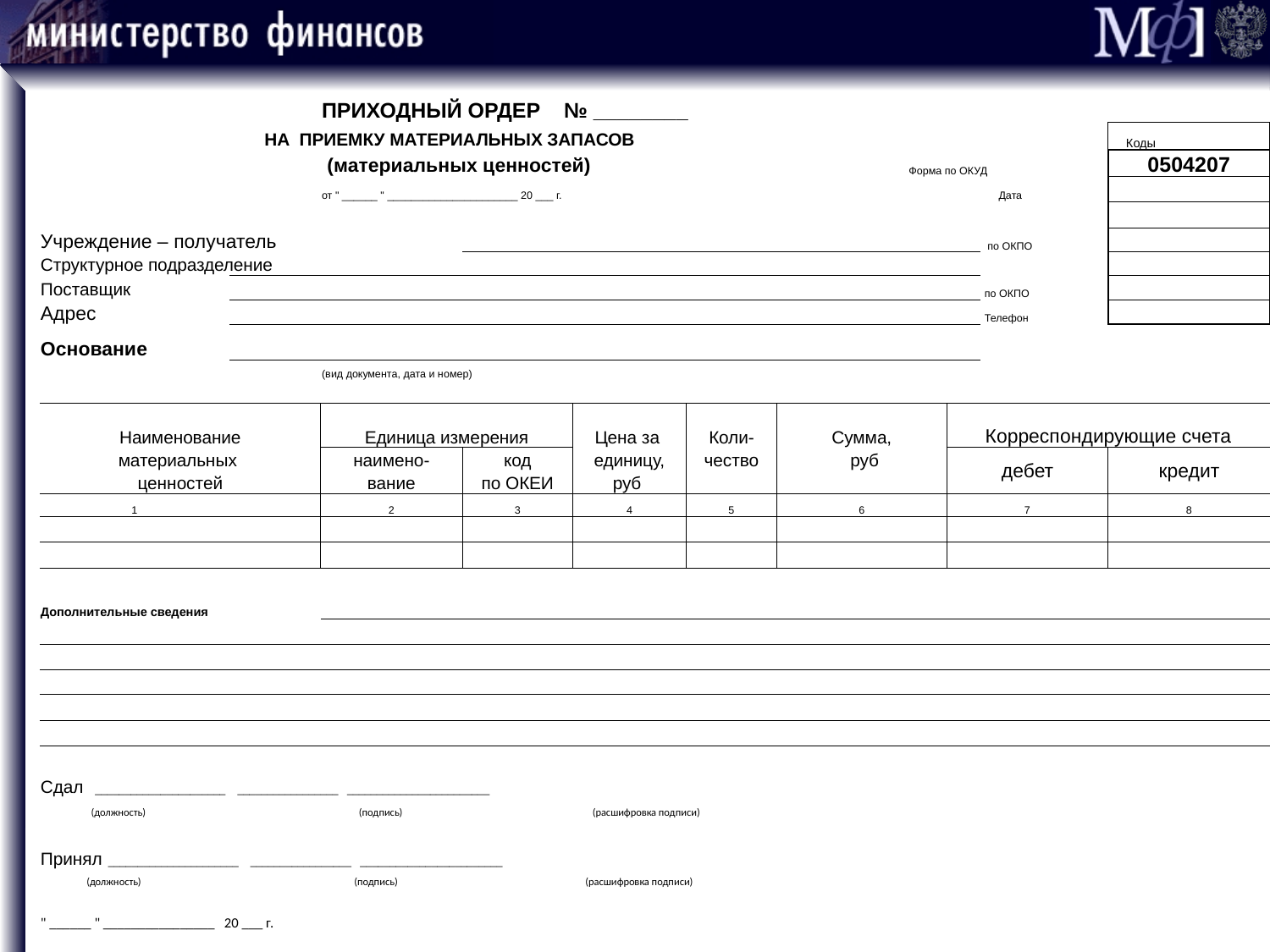

|  |  |  |  |  |  |  |  |  |  |  |  |  |  |  |
| --- | --- | --- | --- | --- | --- | --- | --- | --- | --- | --- | --- | --- | --- | --- |
|  |  |  | ПРИХОДНЫЙ ОРДЕР № \_\_\_\_\_\_\_\_ |  |  |  |  |  |  |  |  |  |  |  |
|  |  | НА ПРИЕМКУ МАТЕРИАЛЬНЫХ ЗАПАСОВ |  |  |  |  |  |  |  |  |  |  | Коды |  |
|  |  |  | (материальных ценностей) |  |  |  |  |  | Форма по ОКУД |  |  |  | 0504207 |  |
|  |  |  | от " \_\_\_\_\_\_ " \_\_\_\_\_\_\_\_\_\_\_\_\_\_\_\_\_\_\_\_\_\_ 20 \_\_\_ г. |  |  |  |  |  |  |  |  | Дата |  |  |
|  |  |  |  |  |  |  |  |  |  |  |  |  |  |  |
| Учреждение – получатель |  |  |  |  |  |  |  |  |  |  | по ОКПО |  |  |  |
| Структурное подразделение |  |  |  |  |  |  |  |  |  |  |  |  |  |  |
| Поставщик |  |  |  |  |  |  |  |  |  |  | по ОКПО |  |  |  |
| Адрес |  |  |  |  |  |  |  |  |  |  | Телефон |  |  |  |
| Основание |  |  |  |  |  |  |  |  |  |  |  |  |  |  |
|  |  |  | (вид документа, дата и номер) |  |  |  |  |  |  |  |  |  |  |  |
|  |  |  |  |  |  |  |  |  |  |  |  |  |  |  |
| Наименование |  |  | Единица измерения |  | Цена за | Коли- | Сумма, |  |  | Корреспондирующие счета |  |  |  |  |
| материальных |  |  | наимено- | код | единицу, | чество |  | руб |  | дебет |  |  | кредит |  |
| ценностей |  |  | вание | по ОКЕИ | руб |  |  |  |  |  |  |  |  |  |
| 1 |  |  | 2 | 3 | 4 | 5 | 6 |  |  | 7 |  |  | 8 |  |
|  |  |  |  |  |  |  |  |  |  |  |  |  |  |  |
|  |  |  |  |  |  |  |  |  |  |  |  |  |  |  |
|  |  |  |  |  |  |  |  |  |  |  |  |  |  |  |
| Дополнительные сведения |  |  |  |  |  |  |  |  |  |  |  |  |  |  |
|  |  |  |  |  |  |  |  |  |  |  |  |  |  |  |
|  |  |  |  |  |  |  |  |  |  |  |  |  |  |  |
|  |  |  |  |  |  |  |  |  |  |  |  |  |  |  |
|  |  |  |  |  |  |  |  |  |  |  |  |  |  |  |
|  |  |  |  |  |  |  |  |  |  |  |  |  |  |  |
|  |  |  |  |  |  |  |  |  |  |  |  |  |  |  |
| Сдал \_\_\_\_\_\_\_\_\_\_\_\_\_\_\_\_\_\_\_\_\_\_ \_\_\_\_\_\_\_\_\_\_\_\_\_\_\_\_\_ \_\_\_\_\_\_\_\_\_\_\_\_\_\_\_\_\_\_\_\_\_\_\_\_ |  |  |  |  |  |  |  |  |  |  |  |  |  |  |
|  | (должность) |  | (подпись) |  | (расшифровка подписи) |  |  |  |  |  |  |  |  |  |
|  |  |  |  |  |  |  |  |  |  |  |  |  |  |  |
| Принял \_\_\_\_\_\_\_\_\_\_\_\_\_\_\_\_\_\_\_\_\_\_ \_\_\_\_\_\_\_\_\_\_\_\_\_\_\_\_\_ \_\_\_\_\_\_\_\_\_\_\_\_\_\_\_\_\_\_\_\_\_\_\_\_ |  |  |  |  |  |  |  |  |  |  |  |  |  |  |
|  | (должность) |  | (подпись) |  | (расшифровка подписи) |  |  |  |  |  |  |  |  |  |
|  |  |  |  |  |  |  |  |  |  |  |  |  |  |  |
| " \_\_\_\_\_\_ " \_\_\_\_\_\_\_\_\_\_\_\_\_\_\_\_ 20 \_\_\_ г. |  |  |  |  |  |  |  |  |  |  |  |  |  |  |
|  |  |  |  |  |  |  |  |  |  |  |  |  |  |  |